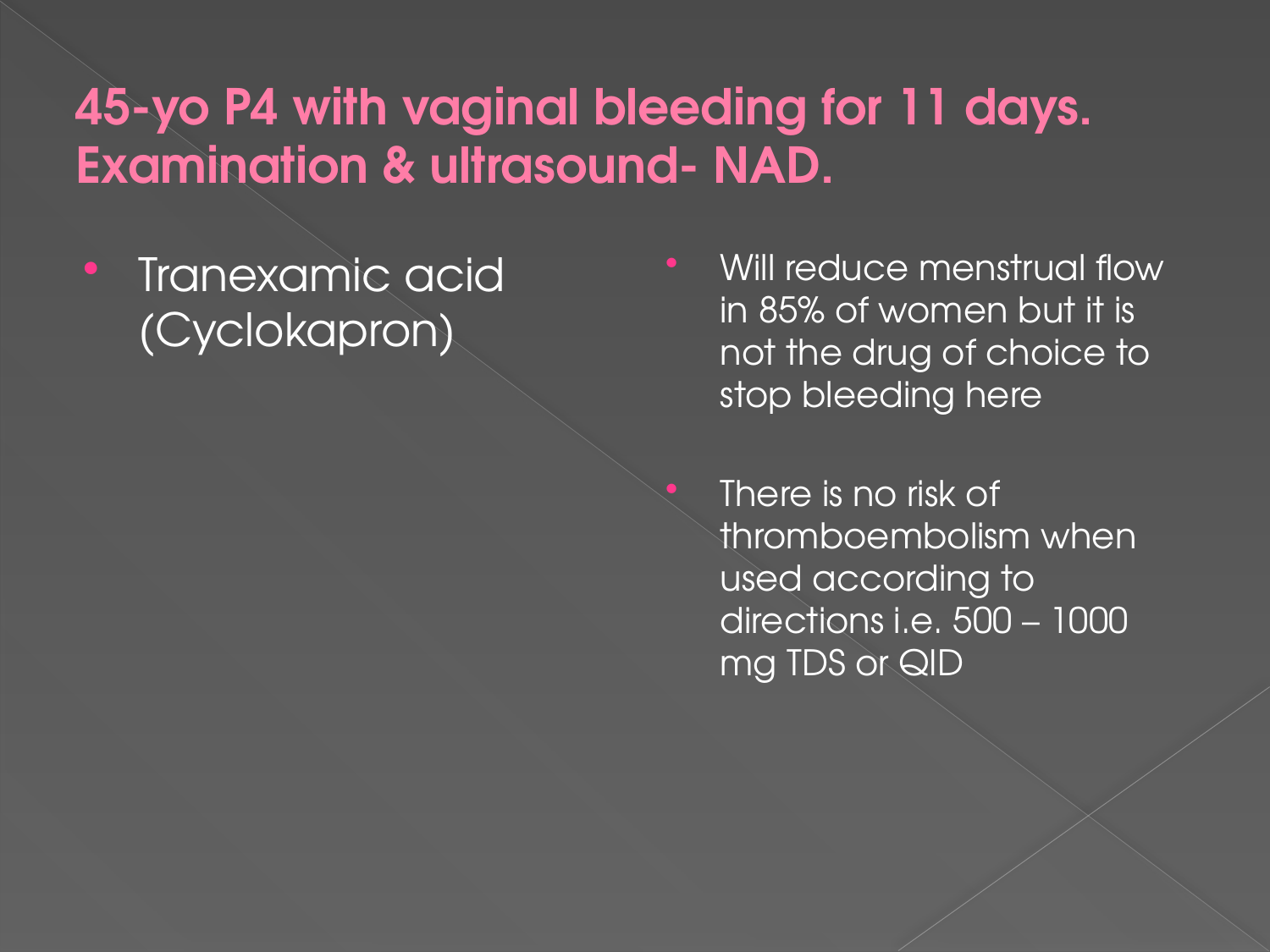

# 45-yo P4 with vaginal bleeding for 11 days. Examination & ultrasound- NAD.
Tranexamic acid (Cyclokapron)
Will reduce menstrual flow in 85% of women but it is not the drug of choice to stop bleeding here

There is no risk of thromboembolism when used according to directions i.e. 500 – 1000 mg TDS or QID